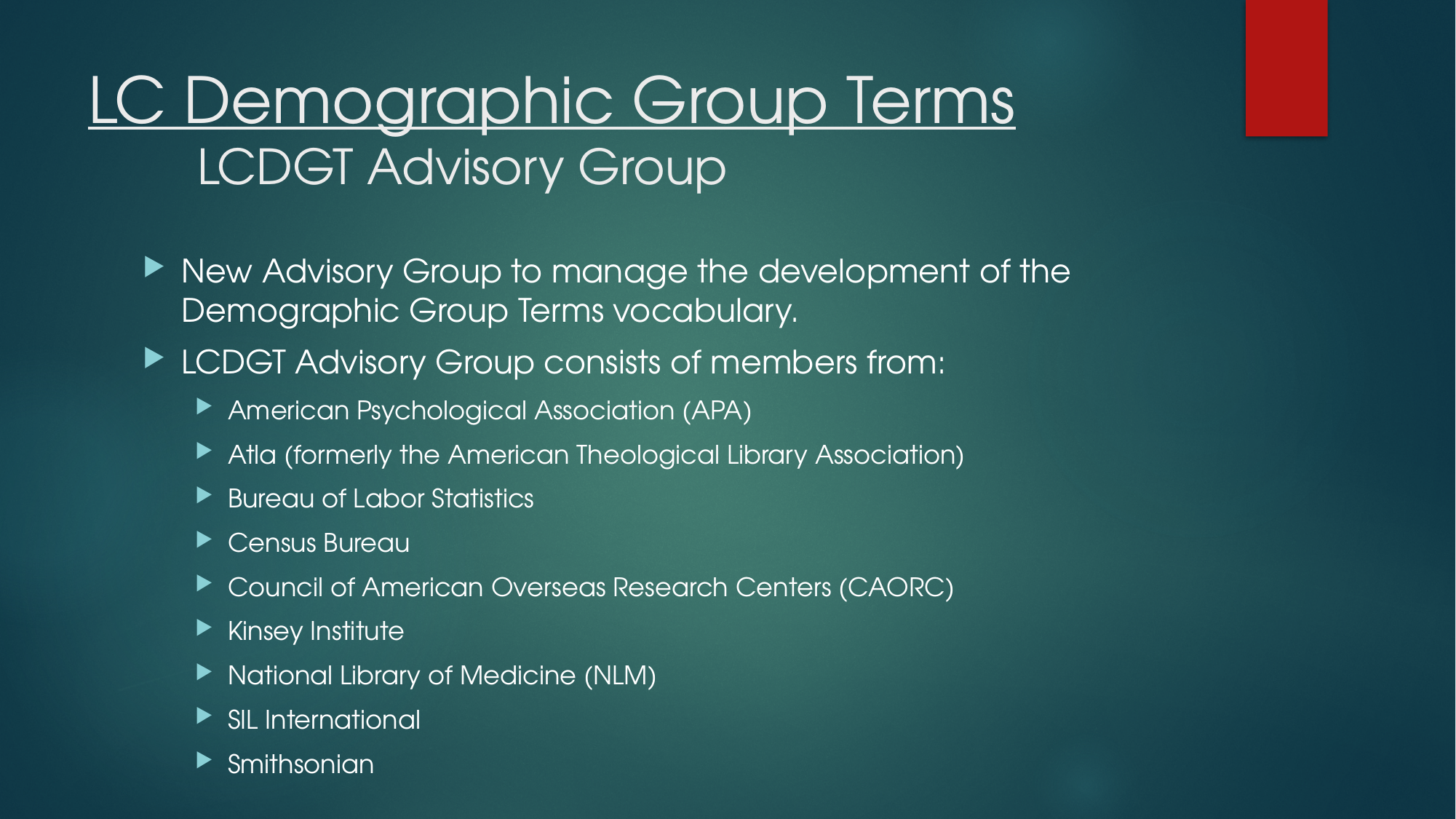

# LC Demographic Group Terms LCDGT Advisory Group
New Advisory Group to manage the development of the Demographic Group Terms vocabulary.
LCDGT Advisory Group consists of members from:
American Psychological Association (APA)
Atla (formerly the American Theological Library Association)
Bureau of Labor Statistics
Census Bureau
Council of American Overseas Research Centers (CAORC)
Kinsey Institute
National Library of Medicine (NLM)
SIL International
Smithsonian